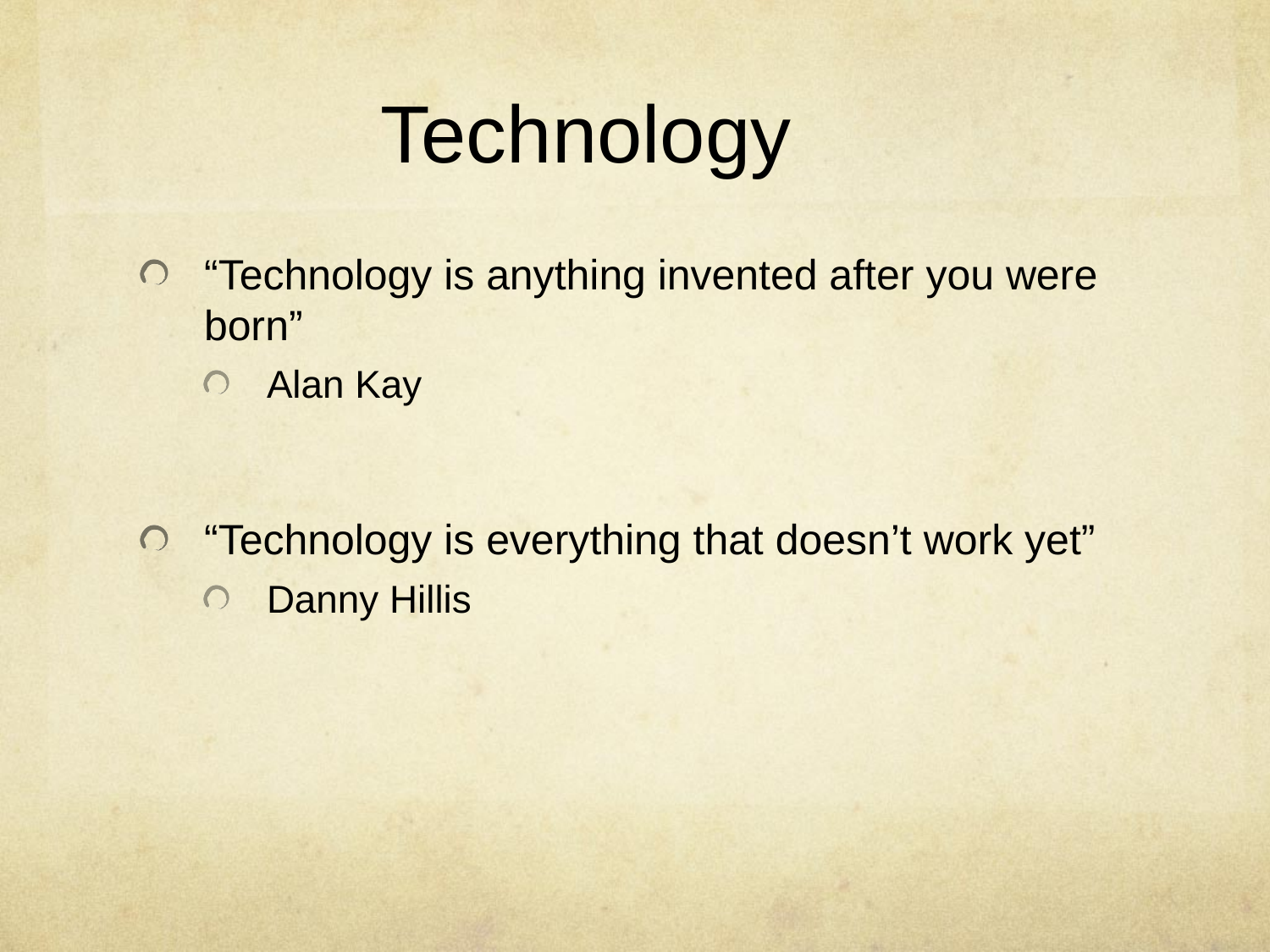

# Technology
“Technology is anything invented after you were born”
Alan Kay

“Technology is everything that doesn’t work yet”
Danny Hillis